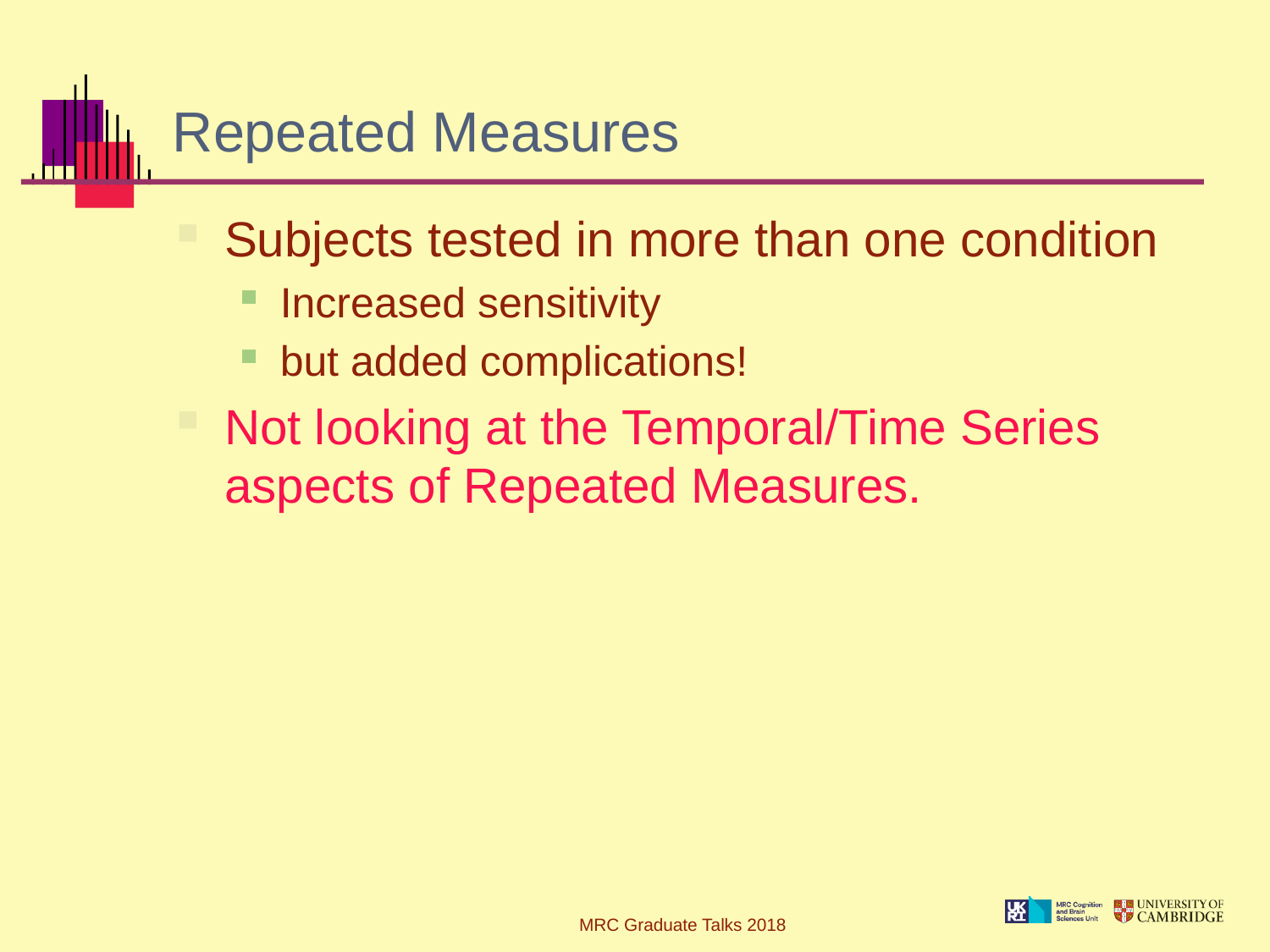

# Repeated Measures
Subjects tested in more than one condition
Increased sensitivity
but added complications!
Not looking at the Temporal/Time Series aspects of Repeated Measures.

MRC Graduate Talks 2018